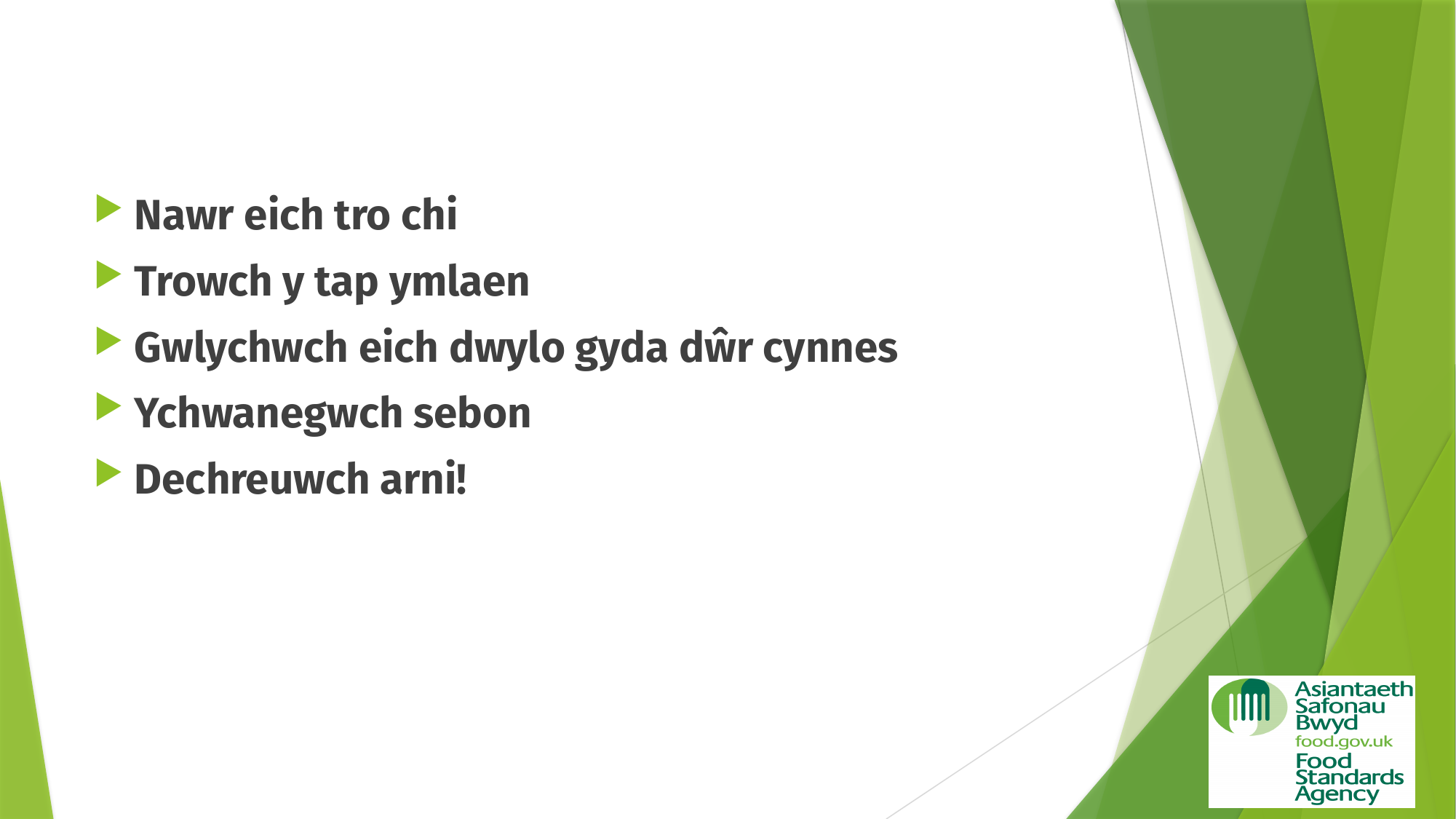

#
Nawr eich tro chi
Trowch y tap ymlaen
Gwlychwch eich dwylo gyda dŵr cynnes
Ychwanegwch sebon
Dechreuwch arni!